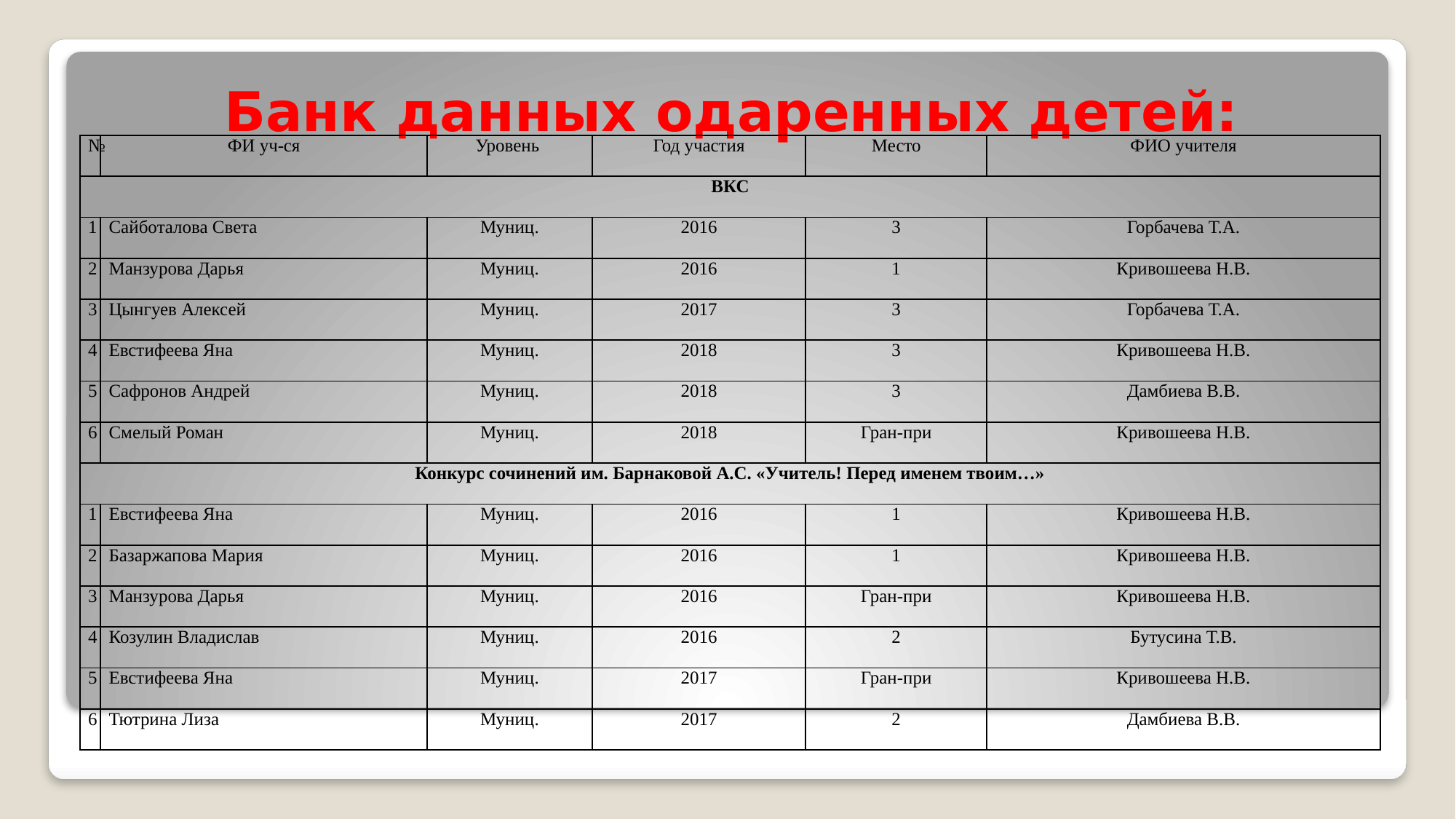

# Банк данных одаренных детей:
| № | ФИ уч-ся | Уровень | Год участия | Место | ФИО учителя |
| --- | --- | --- | --- | --- | --- |
| ВКС |  |  |  |  |  |
| 1 | Сайботалова Света | Муниц. | 2016 | 3 | Горбачева Т.А. |
| 2 | Манзурова Дарья | Муниц. | 2016 | 1 | Кривошеева Н.В. |
| 3 | Цынгуев Алексей | Муниц. | 2017 | 3 | Горбачева Т.А. |
| 4 | Евстифеева Яна | Муниц. | 2018 | 3 | Кривошеева Н.В. |
| 5 | Сафронов Андрей | Муниц. | 2018 | 3 | Дамбиева В.В. |
| 6 | Смелый Роман | Муниц. | 2018 | Гран-при | Кривошеева Н.В. |
| Конкурс сочинений им. Барнаковой А.С. «Учитель! Перед именем твоим…» |  |  |  |  |  |
| 1 | Евстифеева Яна | Муниц. | 2016 | 1 | Кривошеева Н.В. |
| 2 | Базаржапова Мария | Муниц. | 2016 | 1 | Кривошеева Н.В. |
| 3 | Манзурова Дарья | Муниц. | 2016 | Гран-при | Кривошеева Н.В. |
| 4 | Козулин Владислав | Муниц. | 2016 | 2 | Бутусина Т.В. |
| 5 | Евстифеева Яна | Муниц. | 2017 | Гран-при | Кривошеева Н.В. |
| 6 | Тютрина Лиза | Муниц. | 2017 | 2 | Дамбиева В.В. |